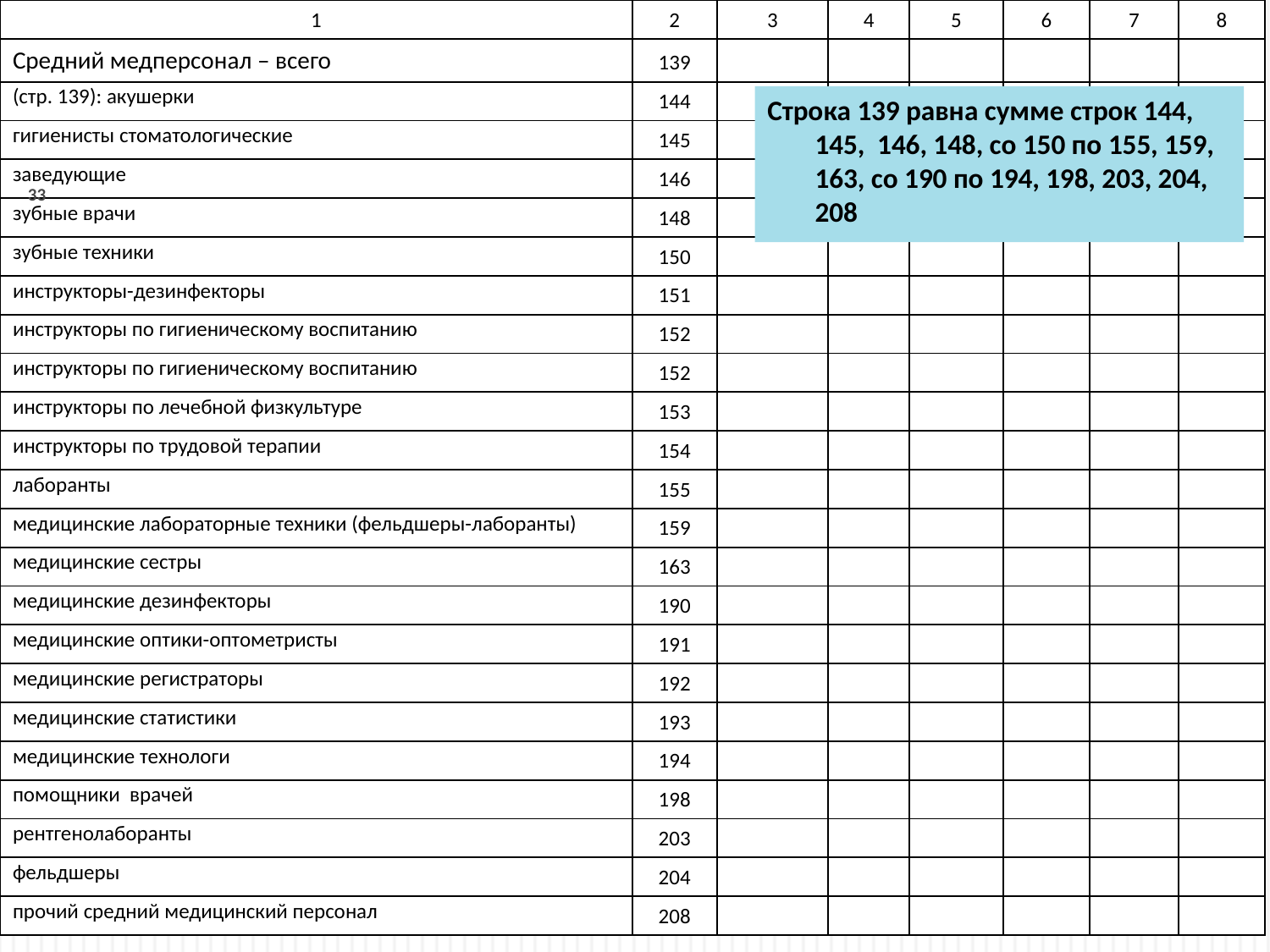

| 1 | 2 | 3 | 4 | 5 | 6 | 7 | 8 |
| --- | --- | --- | --- | --- | --- | --- | --- |
| Средний медперсонал – всего | 139 |  |  |  |  |  |  |
| (стр. 139): акушерки | 144 |  |  |  |  |  |  |
| гигиенисты стоматологические | 145 |  |  |  |  |  |  |
| заведующие | 146 |  |  |  |  |  |  |
| зубные врачи | 148 |  |  |  |  |  |  |
| зубные техники | 150 |  |  |  |  |  |  |
| инструкторы-дезинфекторы | 151 |  |  |  |  |  |  |
| инструкторы по гигиеническому воспитанию | 152 |  |  |  |  |  |  |
| инструкторы по гигиеническому воспитанию | 152 |  |  |  |  |  |  |
| инструкторы по лечебной физкультуре | 153 |  |  |  |  |  |  |
| инструкторы по трудовой терапии | 154 |  |  |  |  |  |  |
| лаборанты | 155 |  |  |  |  |  |  |
| медицинские лабораторные техники (фельдшеры-лаборанты) | 159 |  |  |  |  |  |  |
| медицинские сестры | 163 |  |  |  |  |  |  |
| медицинские дезинфекторы | 190 |  |  |  |  |  |  |
| медицинские оптики-оптометристы | 191 |  |  |  |  |  |  |
| медицинские регистраторы | 192 |  |  |  |  |  |  |
| медицинские статистики | 193 |  |  |  |  |  |  |
| медицинские технологи | 194 |  |  |  |  |  |  |
| помощники врачей | 198 |  |  |  |  |  |  |
| рентгенолаборанты | 203 |  |  |  |  |  |  |
| фельдшеры | 204 |  |  |  |  |  |  |
| прочий средний медицинский персонал | 208 |  |  |  |  |  |  |
Строка 139 равна сумме строк 144, 145,  146, 148, со 150 по 155, 159, 163, со 190 по 194, 198, 203, 204, 208
33